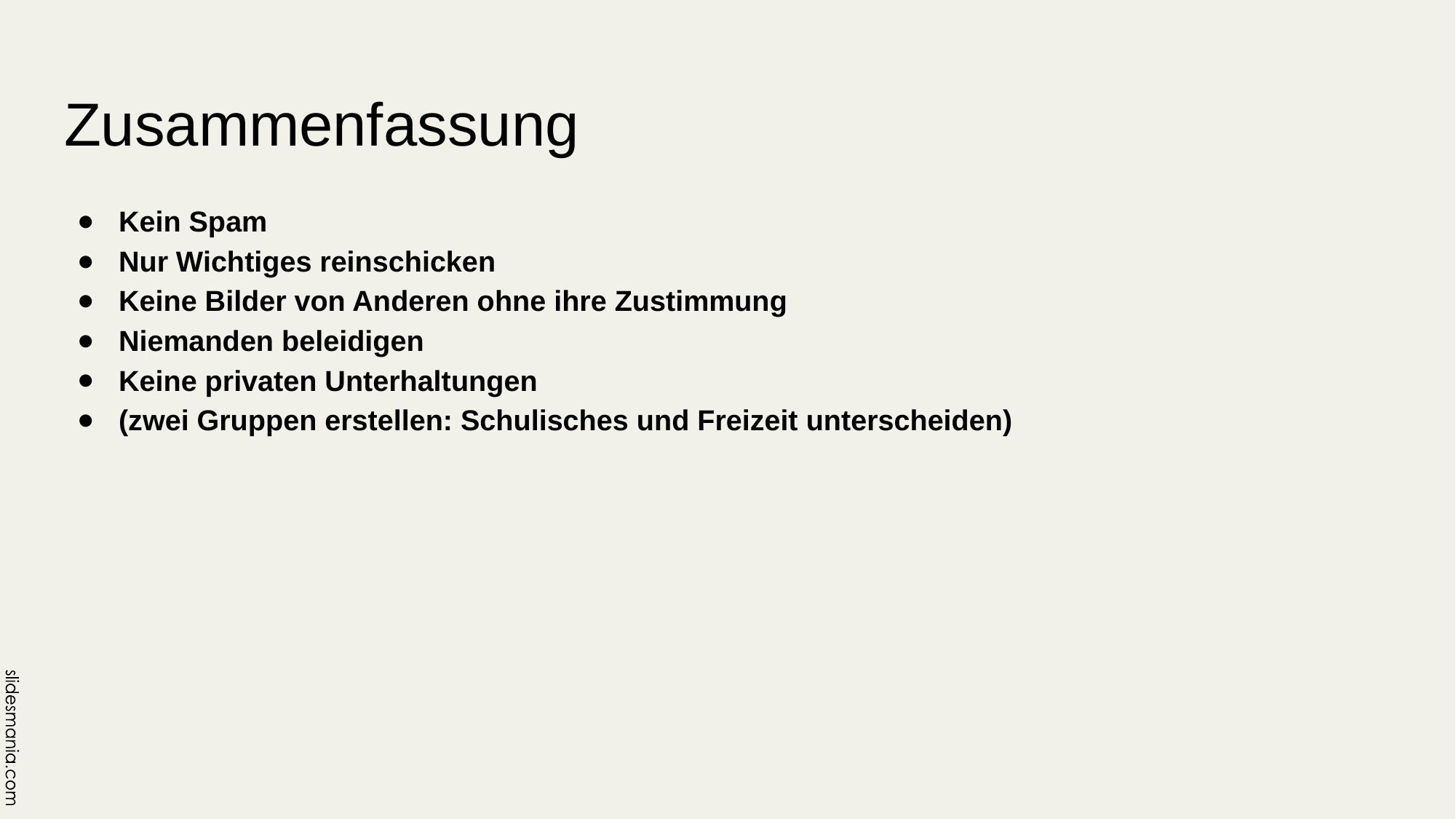

# Zusammenfassung
Kein Spam
Nur Wichtiges reinschicken
Keine Bilder von Anderen ohne ihre Zustimmung
Niemanden beleidigen
Keine privaten Unterhaltungen
(zwei Gruppen erstellen: Schulisches und Freizeit unterscheiden)